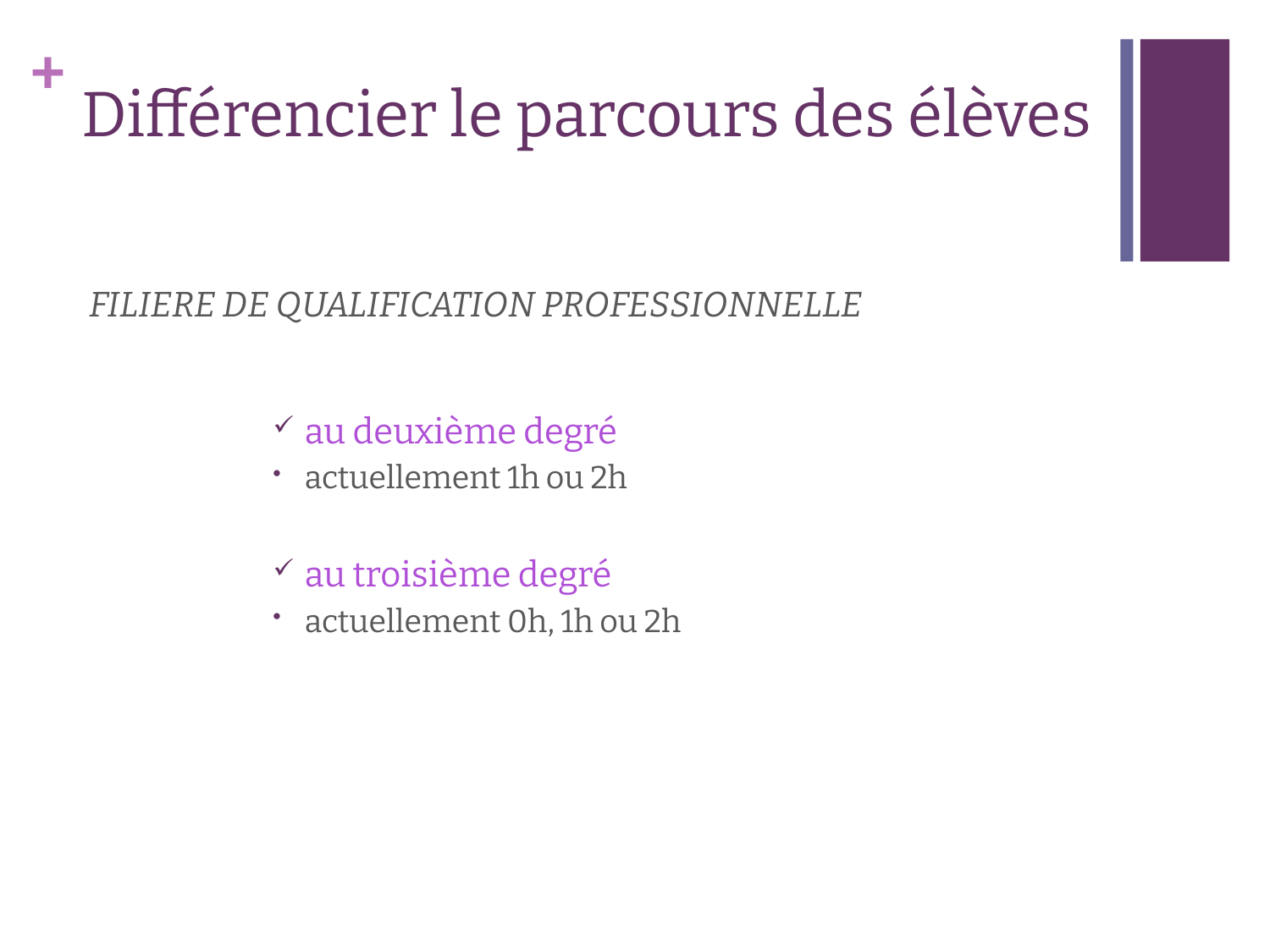

# Différencier le parcours des élèves
 FILIERE DE QUALIFICATION PROFESSIONNELLE

au deuxième degré
actuellement 1h ou 2h

au troisième degré
actuellement 0h, 1h ou 2h